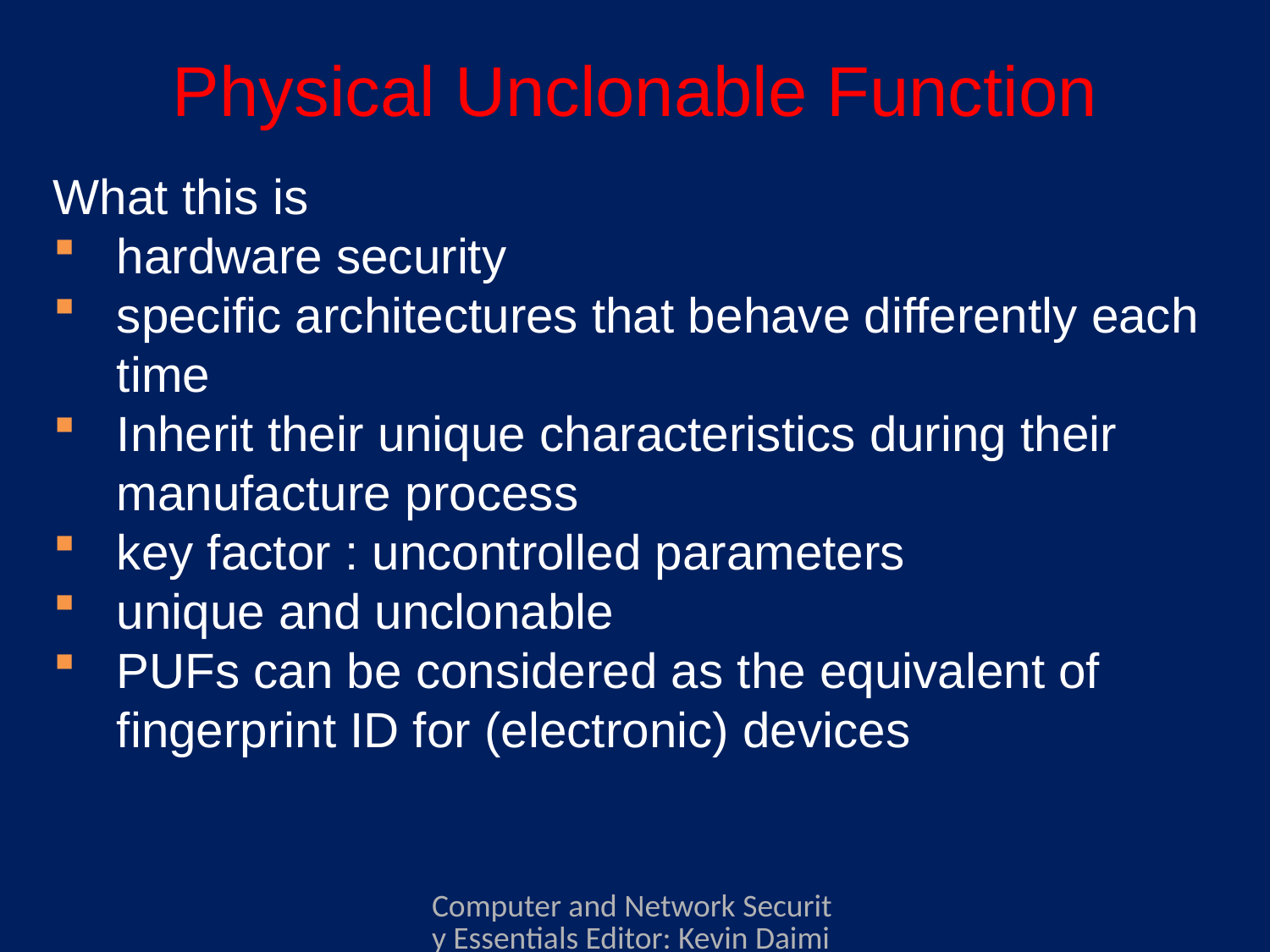

# Physical Unclonable Function
What this is
hardware security
specific architectures that behave differently each time
Inherit their unique characteristics during their manufacture process
key factor : uncontrolled parameters
unique and unclonable
PUFs can be considered as the equivalent of fingerprint ID for (electronic) devices
Computer and Network Security Essentials Editor: Kevin Daimi Associate Editors: Guillermo Francia, Levent Ertaul, Luis H. Encinas, Eman El-Sheikh Published by Springer